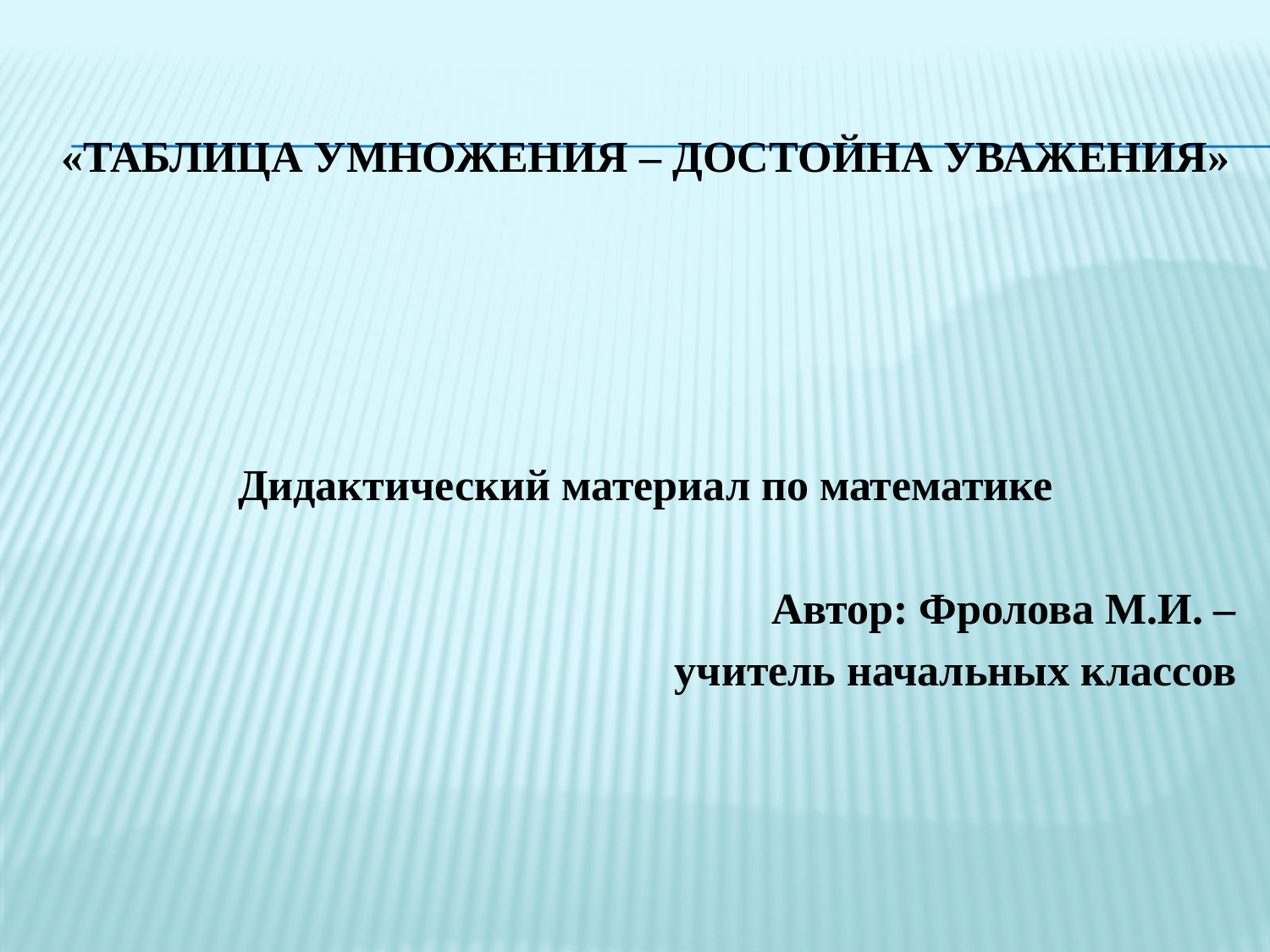

# «Таблица умножения – достойна уважения»

Дидактический материал по математике

Автор: Фролова М.И. –
 учитель начальных классов